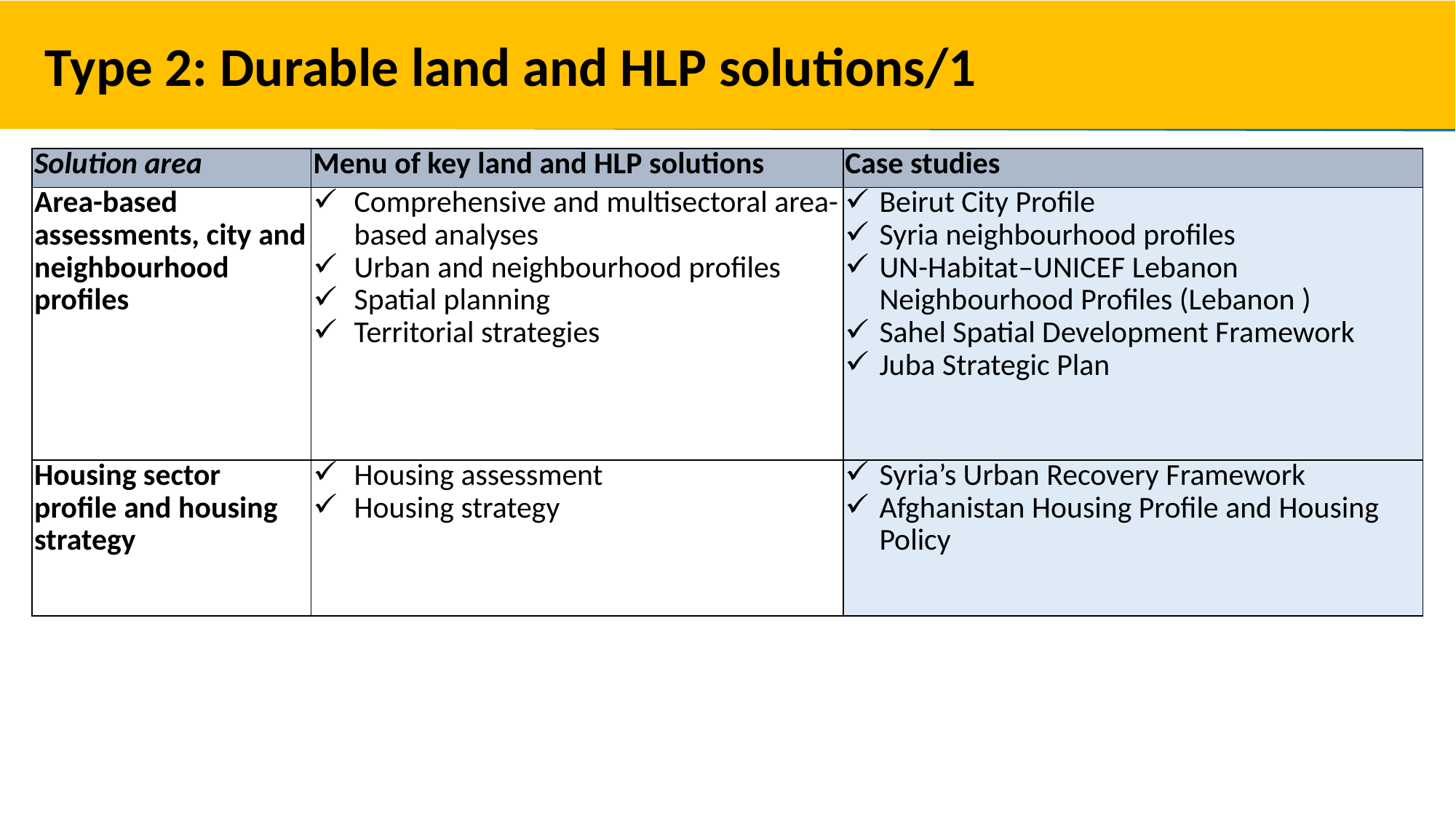

# Type 2: Durable land and HLP solutions/1

| Solution area | Menu of key land and HLP solutions | Case studies |
| --- | --- | --- |
| Area-based assessments, city and neighbourhood profiles | Comprehensive and multisectoral area-based analyses Urban and neighbourhood profiles Spatial planning Territorial strategies | Beirut City Profile  Syria neighbourhood profiles   UN-Habitat–UNICEF Lebanon Neighbourhood Profiles (Lebanon ) Sahel Spatial Development Framework  Juba Strategic Plan |
| Housing sector profile and housing strategy | Housing assessment Housing strategy | Syria’s Urban Recovery Framework  Afghanistan Housing Profile and Housing Policy |